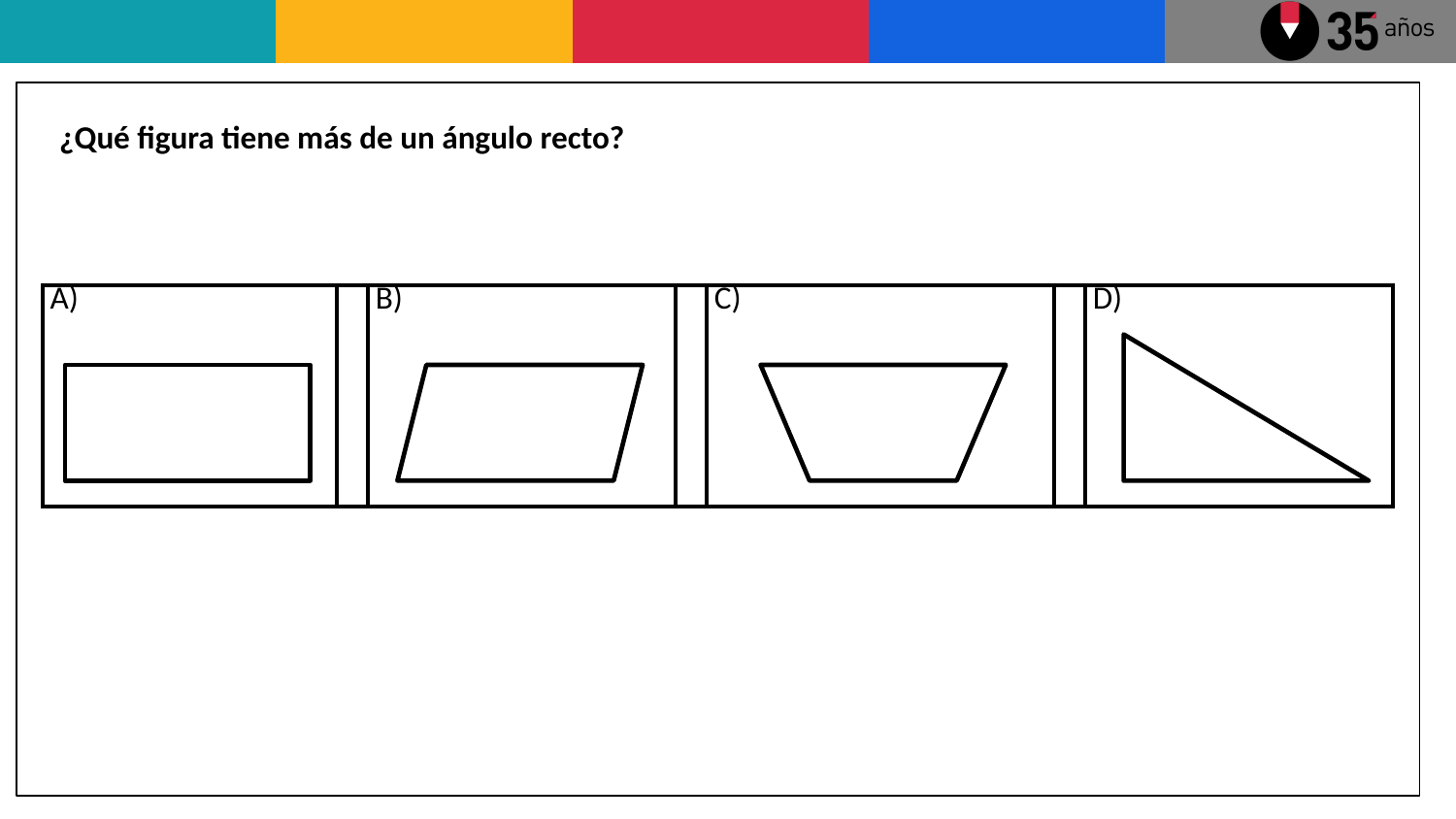

¿Qué figura tiene más de un ángulo recto?

| A) |  | B) |  | C) |  | D) |
| --- | --- | --- | --- | --- | --- | --- |